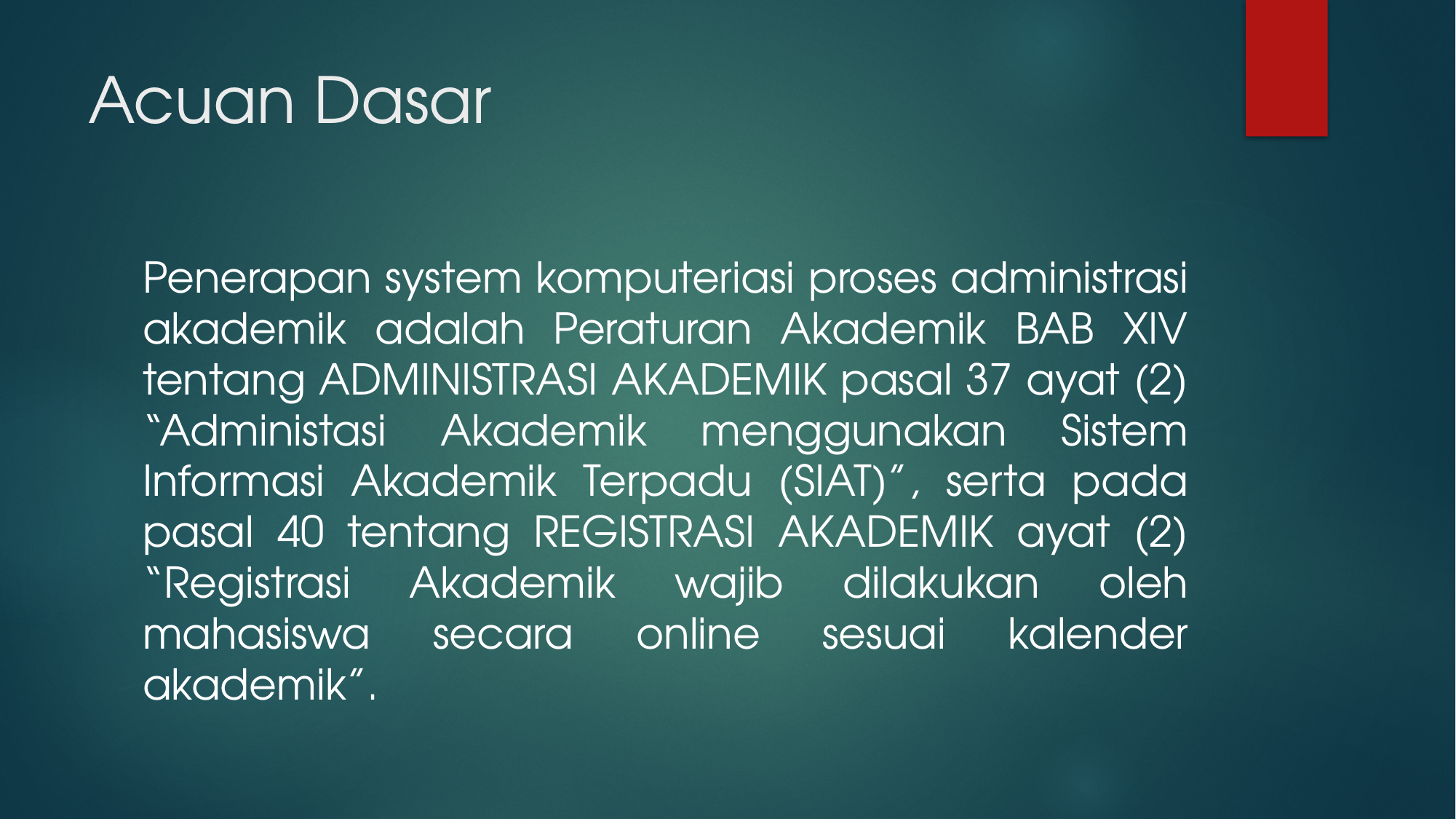

# Acuan Dasar
Penerapan system komputeriasi proses administrasi akademik adalah Peraturan Akademik BAB XIV tentang ADMINISTRASI AKADEMIK pasal 37 ayat (2) “Administasi Akademik menggunakan Sistem Informasi Akademik Terpadu (SIAT)”, serta pada pasal 40 tentang REGISTRASI AKADEMIK ayat (2) “Registrasi Akademik wajib dilakukan oleh mahasiswa secara online sesuai kalender akademik”.